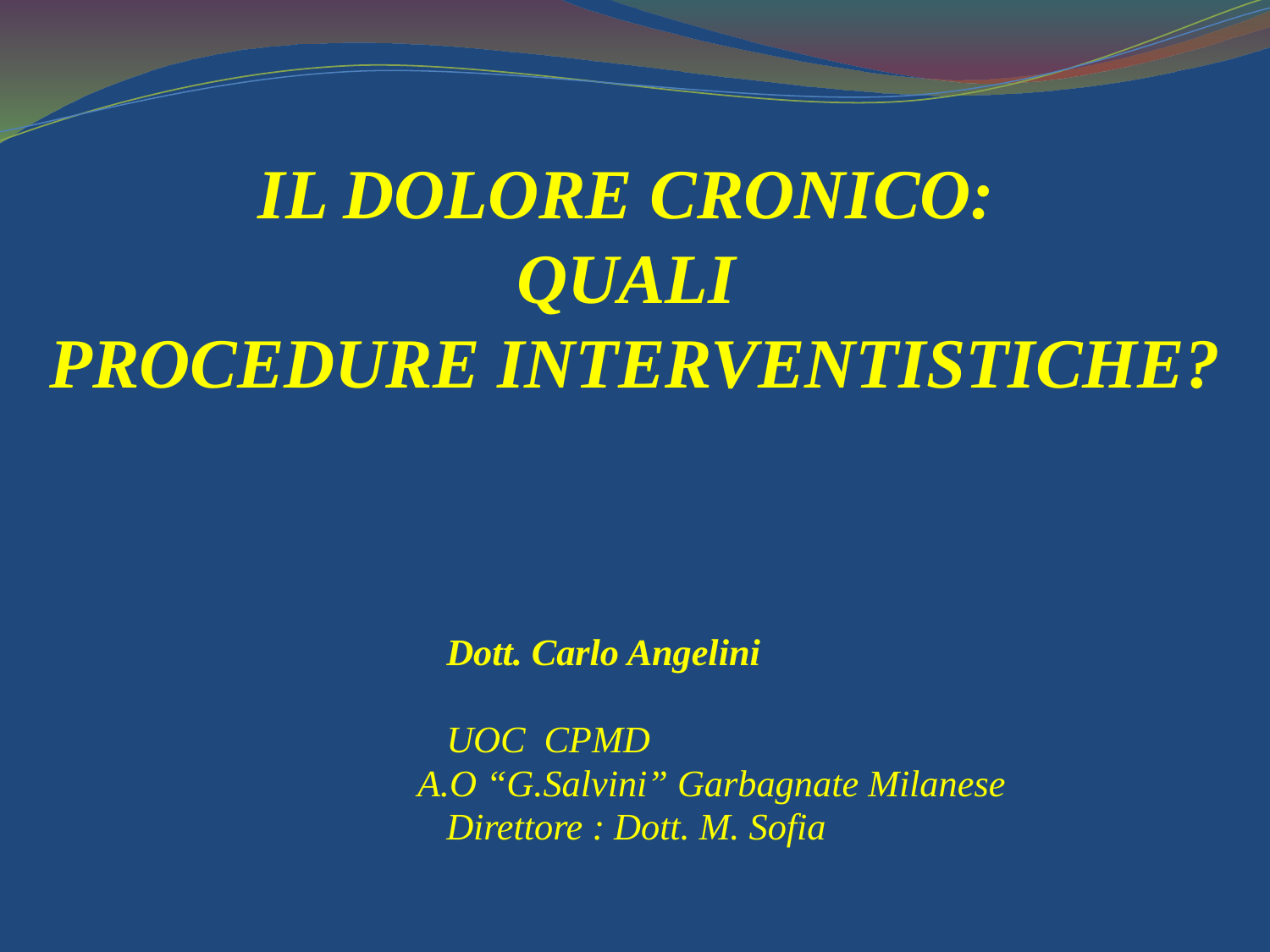

# IL DOLORE CRONICO: QUALI PROCEDURE INTERVENTISTICHE?

				Dott. Carlo Angelini

											UOC  CPMD
A.O “G.Salvini” Garbagnate Milanese
			Direttore : Dott. M. Sofia